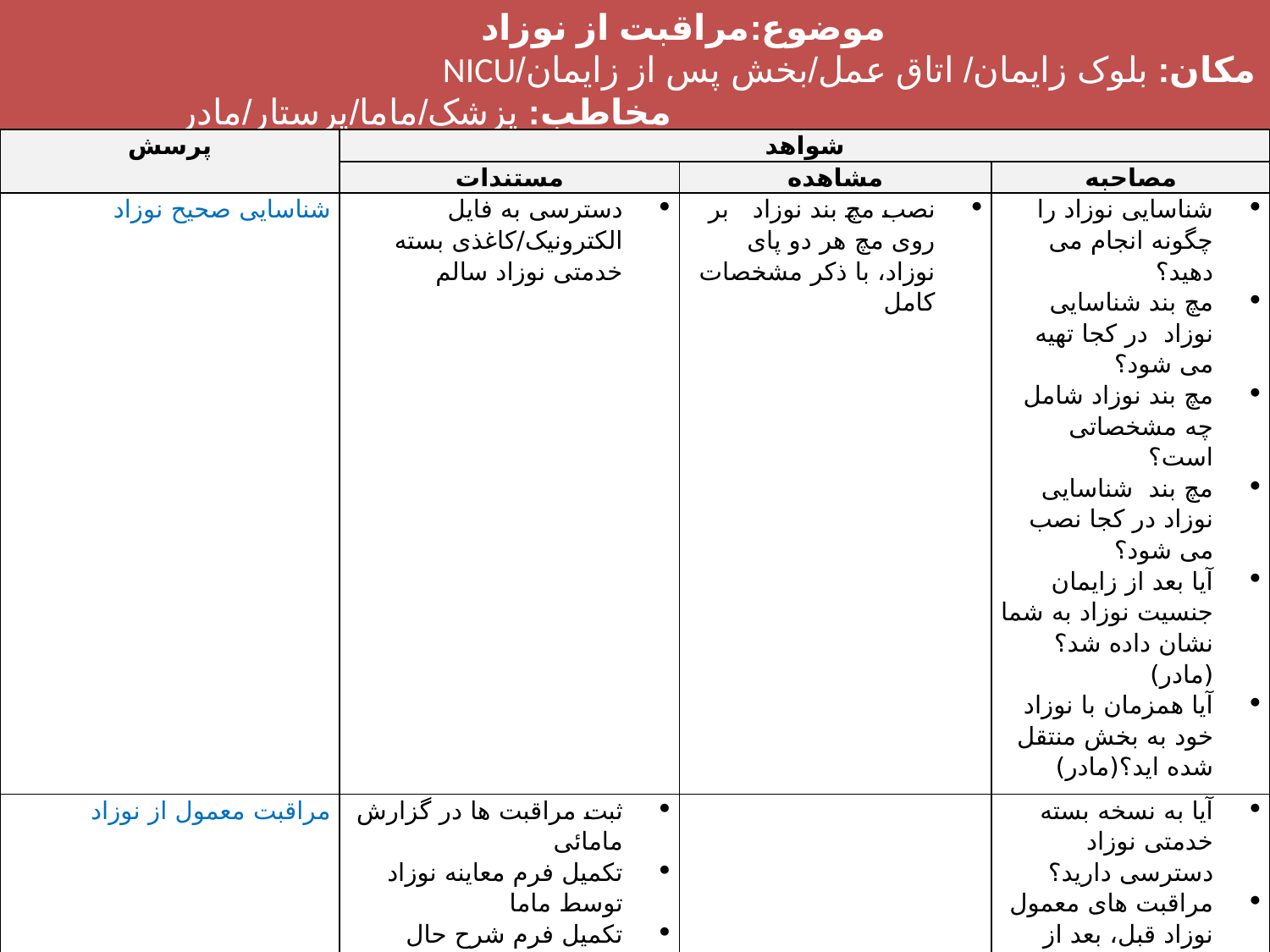

# موضوع:مراقبت از نوزاد مکان: بلوک زایمان/ اتاق عمل/بخش پس از زایمان/NICU                                                                                        مخاطب: پزشک/ماما/پرستار/مادر

| پرسش | شواهد |  |  |
| --- | --- | --- | --- |
|  | مستندات | مشاهده | مصاحبه |
| شناسایی صحیح نوزاد | دسترسی به فایل الکترونیک/کاغذی بسته خدمتی نوزاد سالم | نصب مچ بند نوزاد بر روی مچ هر دو پای نوزاد، با ذکر مشخصات کامل | شناسایی نوزاد را چگونه انجام می دهید؟ مچ بند شناسایی نوزاد در کجا تهیه می شود؟ مچ بند نوزاد شامل چه مشخصاتی است؟ مچ بند شناسایی نوزاد در کجا نصب می شود؟ آیا بعد از زایمان جنسیت نوزاد به شما نشان داده شد؟(مادر) آیا همزمان با نوزاد خود به بخش منتقل شده اید؟(مادر) |
| مراقبت معمول از نوزاد | ثبت مراقبت ها در گزارش مامائی تکمیل فرم معاینه نوزاد توسط ماما تکمیل فرم شرح حال نوزاد توسط ماما تکمیل فرم معاینه نوزاد توسط پزشک برنامه شیفت کاری پزشکان بیمارستان(پزشک عمومی، طب اورژانس، زنان، اطفال، بیهوشی) گواهینامه آموزشی احیاء پیشرفته نوزادان | حضور یک پزشک دارای گواهی پیشرفته نوزادان در بیمارستان | آیا به نسخه بسته خدمتی نوزاد دسترسی دارید؟ مراقبت های معمول نوزاد قبل، بعد از تولد و در طول بستری براساس بسته نوزاد سالم چگونه است؟ |